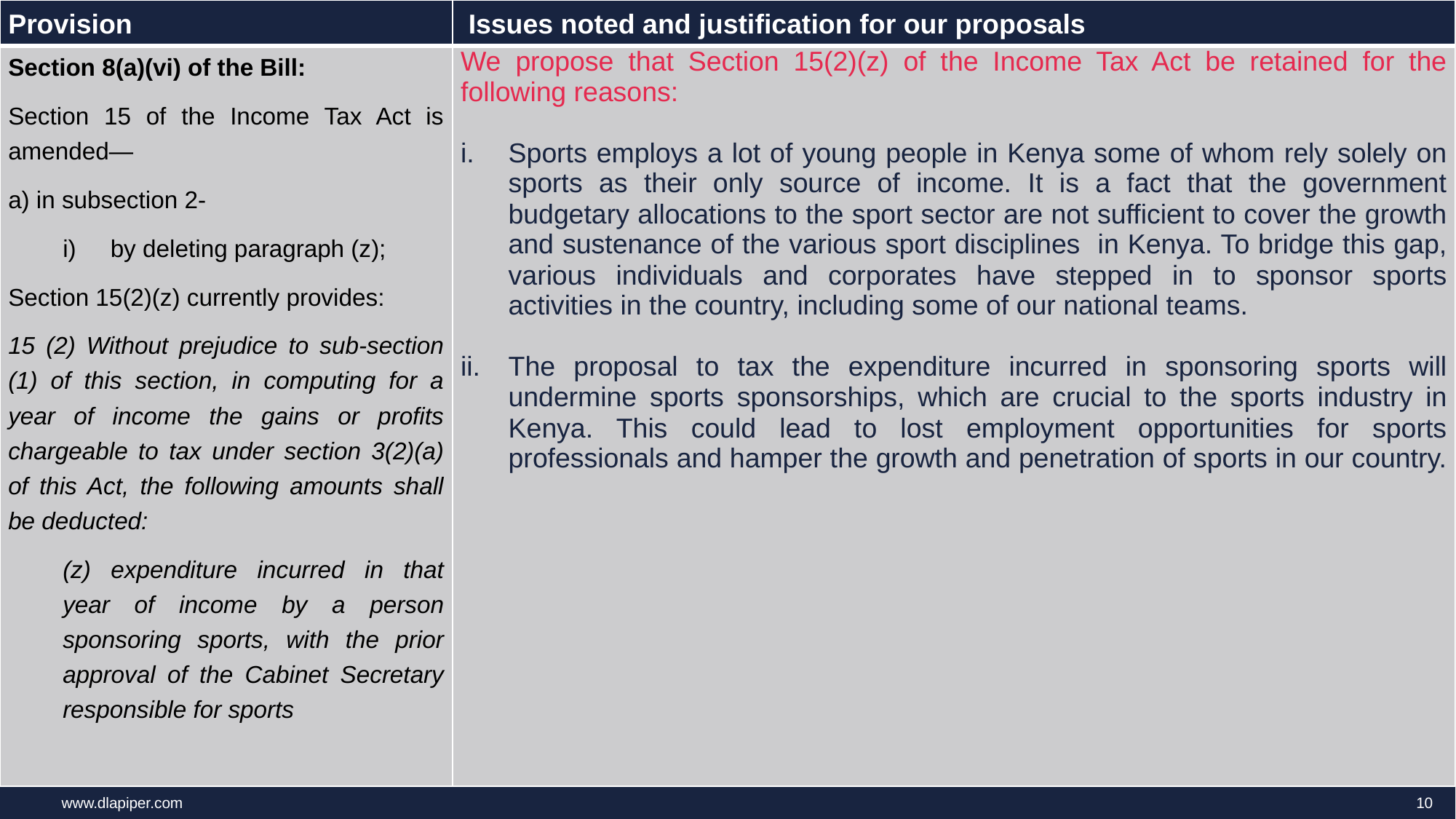

| Provision | Issues noted and justification for our proposals |
| --- | --- |
| Section 8(a)(vi) of the Bill: Section 15 of the Income Tax Act is amended— a) in subsection 2- by deleting paragraph (z); Section 15(2)(z) currently provides: 15 (2) Without prejudice to sub-section (1) of this section, in computing for a year of income the gains or profits chargeable to tax under section 3(2)(a) of this Act, the following amounts shall be deducted: (z) expenditure incurred in that year of income by a person sponsoring sports, with the prior approval of the Cabinet Secretary responsible for sports | We propose that Section 15(2)(z) of the Income Tax Act be retained for the following reasons: Sports employs a lot of young people in Kenya some of whom rely solely on sports as their only source of income. It is a fact that the government budgetary allocations to the sport sector are not sufficient to cover the growth and sustenance of the various sport disciplines in Kenya. To bridge this gap, various individuals and corporates have stepped in to sponsor sports activities in the country, including some of our national teams. The proposal to tax the expenditure incurred in sponsoring sports will undermine sports sponsorships, which are crucial to the sports industry in Kenya. This could lead to lost employment opportunities for sports professionals and hamper the growth and penetration of sports in our country. |
10